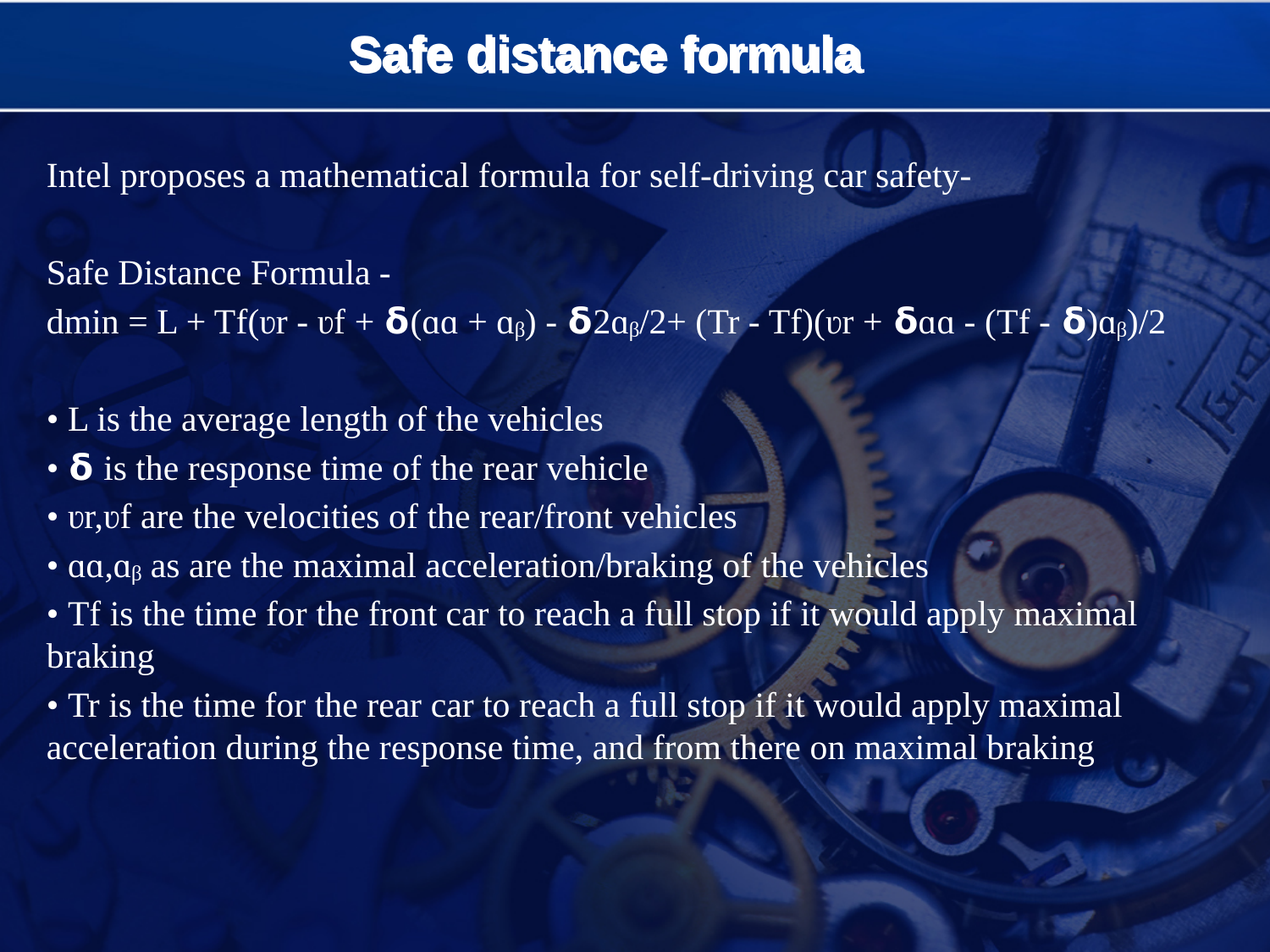

# Safe distance formula
Intel proposes a mathematical formula for self-driving car safety-

Safe Distance Formula -
dmin = L + Tf(ʋr - ʋf + 𝝳(ɑɑ + ɑᵦ) - 𝝳2ɑᵦ/2+ (Tr - Tf)(ʋr + 𝝳ɑɑ - (Tf - 𝝳)ɑᵦ)/2

• L is the average length of the vehicles
• 𝝳 is the response time of the rear vehicle
• ʋr,ʋf are the velocities of the rear/front vehicles
• ɑɑ,ɑᵦ as are the maximal acceleration/braking of the vehicles
• Tf is the time for the front car to reach a full stop if it would apply maximal braking
• Tr is the time for the rear car to reach a full stop if it would apply maximal acceleration during the response time, and from there on maximal braking